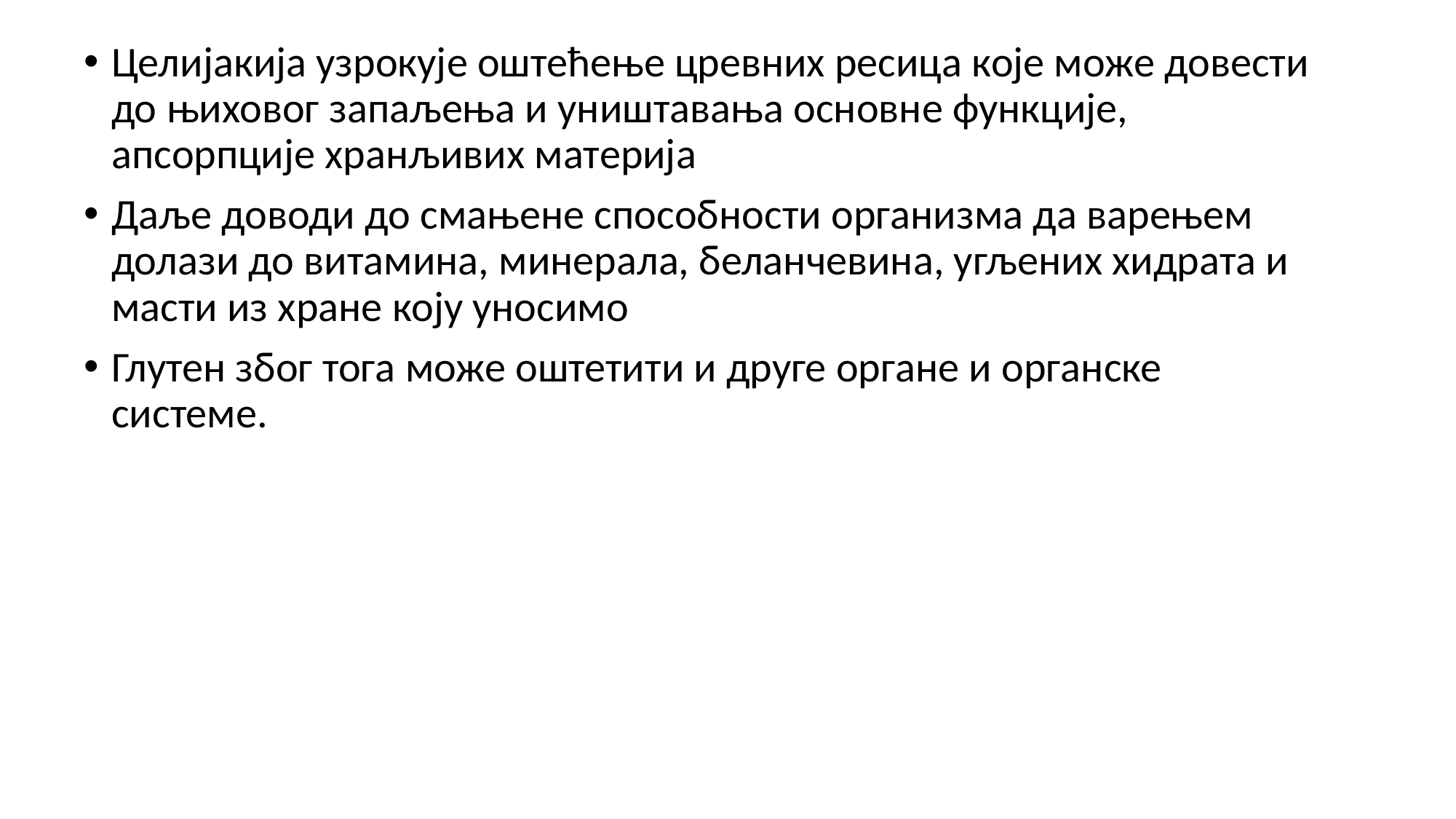

Целијакија узрокује оштећење цревних ресица које може довести до њиховог запаљења и уништавања основне функције, апсорпције хранљивих материја
Даље доводи до смањене способности организма да варењем долази до витамина, минерала, беланчевина, угљених хидрата и масти из хране коју уносимо
Глутен због тога може оштетити и друге органе и органске системе.